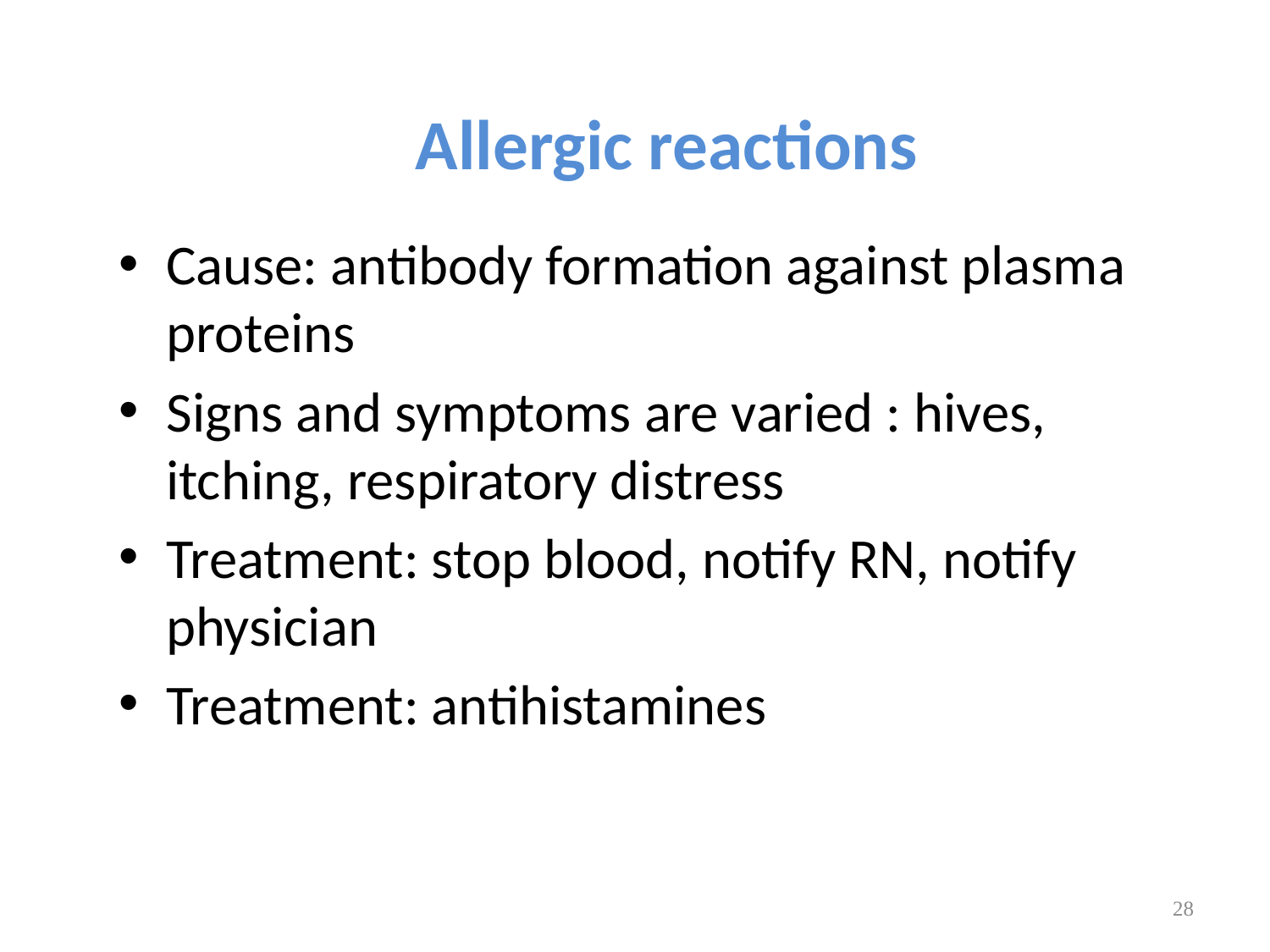

# Allergic reactions
Cause: antibody formation against plasma proteins
Signs and symptoms are varied : hives, itching, respiratory distress
Treatment: stop blood, notify RN, notify physician
Treatment: antihistamines
28